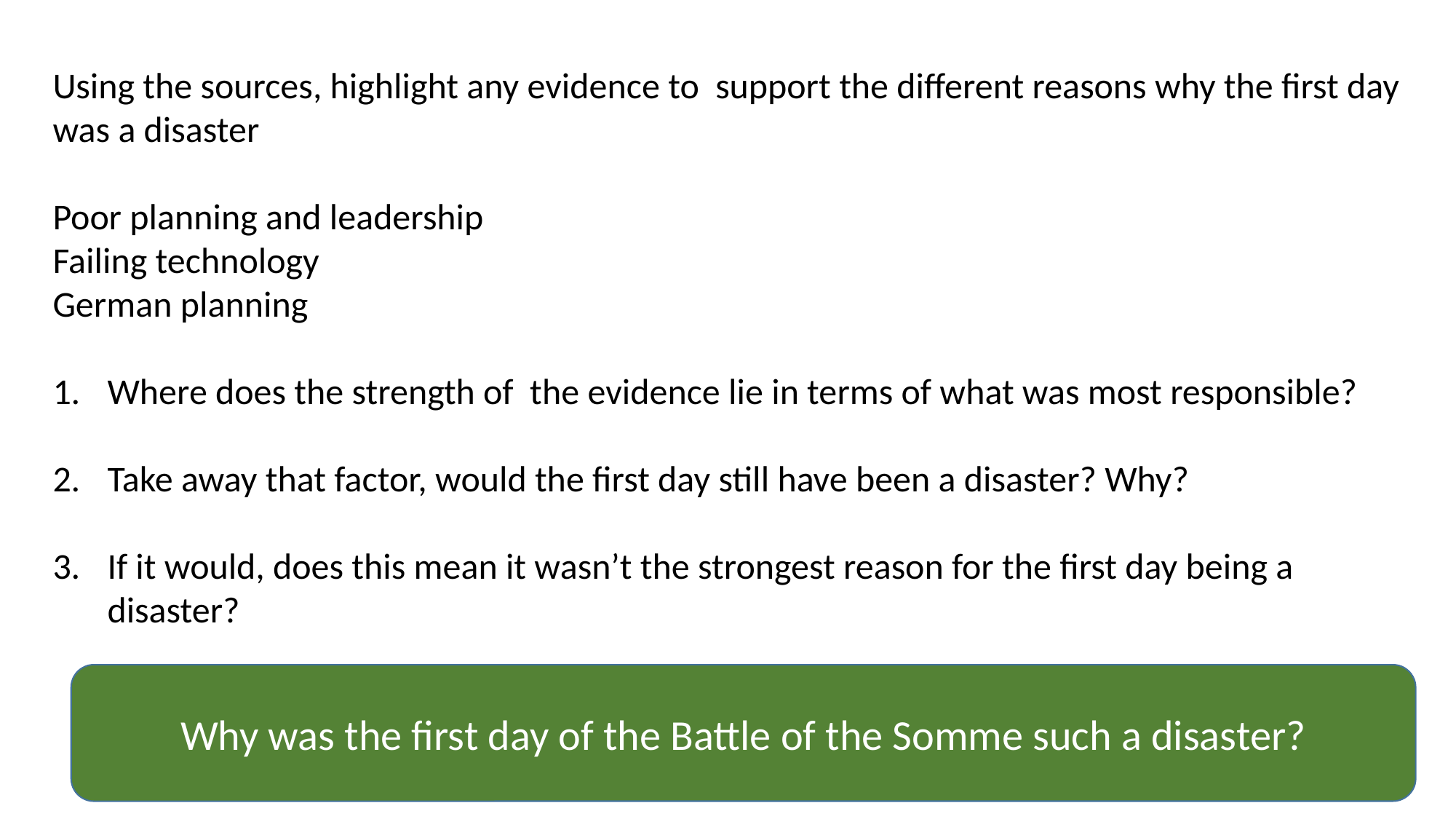

Using the sources, highlight any evidence to  support the different reasons why the first day was a disaster

Poor planning and leadership
Failing technology
German planning

Where does the strength of  the evidence lie in terms of what was most responsible?

Take away that factor, would the first day still have been a disaster? Why?

If it would, does this mean it wasn’t the strongest reason for the first day being a disaster?

Why was the first day of the Battle of the Somme such a disaster?